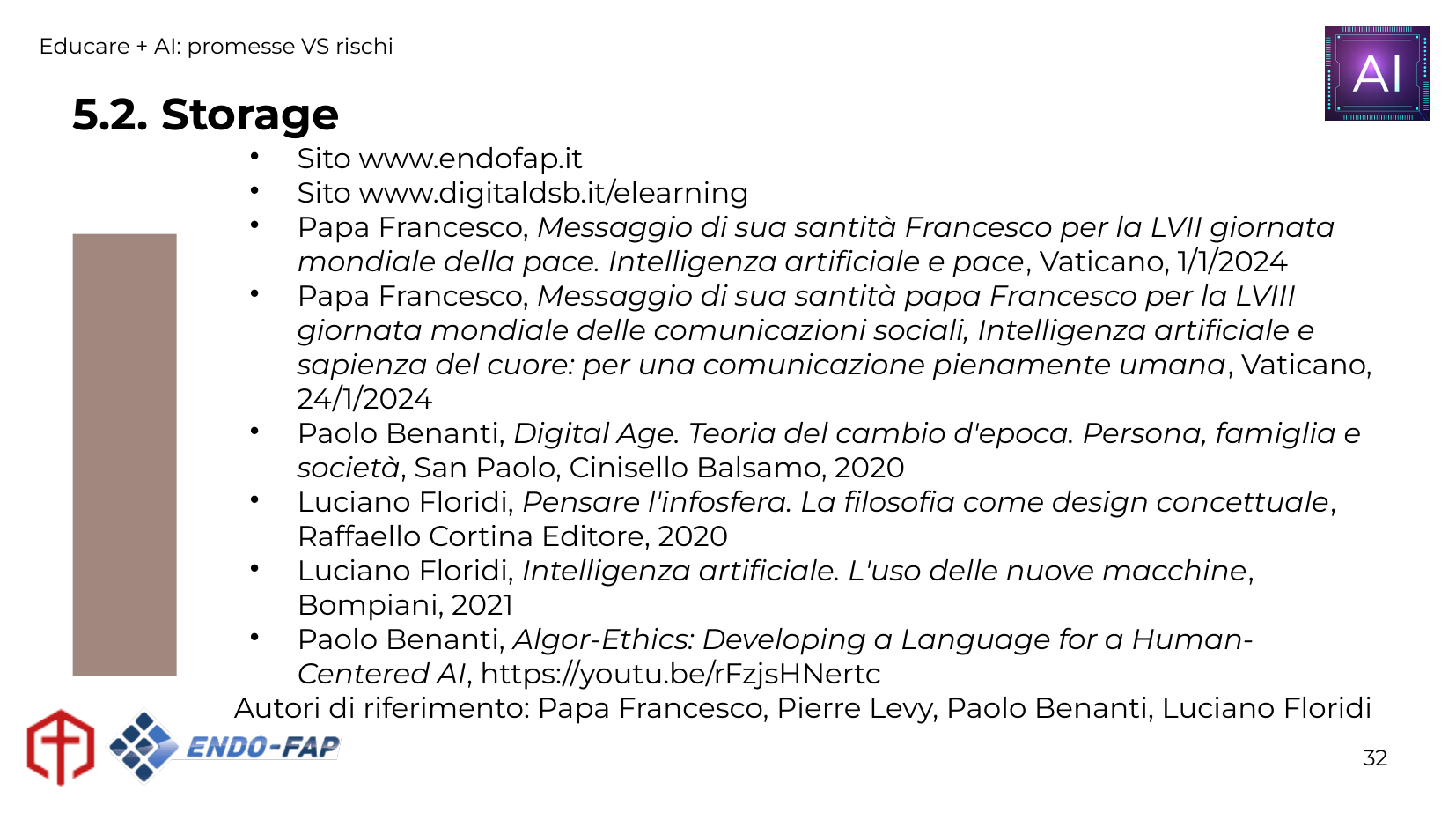

# 5.2. Storage
Sito www.endofap.it
Sito www.digitaldsb.it/elearning
Papa Francesco, Messaggio di sua santità Francesco per la LVII giornata mondiale della pace. Intelligenza artificiale e pace, Vaticano, 1/1/2024
Papa Francesco, Messaggio di sua santità papa Francesco per la LVIII giornata mondiale delle comunicazioni sociali, Intelligenza artificiale e sapienza del cuore: per una comunicazione pienamente umana, Vaticano, 24/1/2024
Paolo Benanti, Digital Age. Teoria del cambio d'epoca. Persona, famiglia e società, San Paolo, Cinisello Balsamo, 2020
Luciano Floridi, Pensare l'infosfera. La filosofia come design concettuale, Raffaello Cortina Editore, 2020
Luciano Floridi, Intelligenza artificiale. L'uso delle nuove macchine, Bompiani, 2021
Paolo Benanti, Algor-Ethics: Developing a Language for a Human-Centered AI, https://youtu.be/rFzjsHNertc
Autori di riferimento: Papa Francesco, Pierre Levy, Paolo Benanti, Luciano Floridi